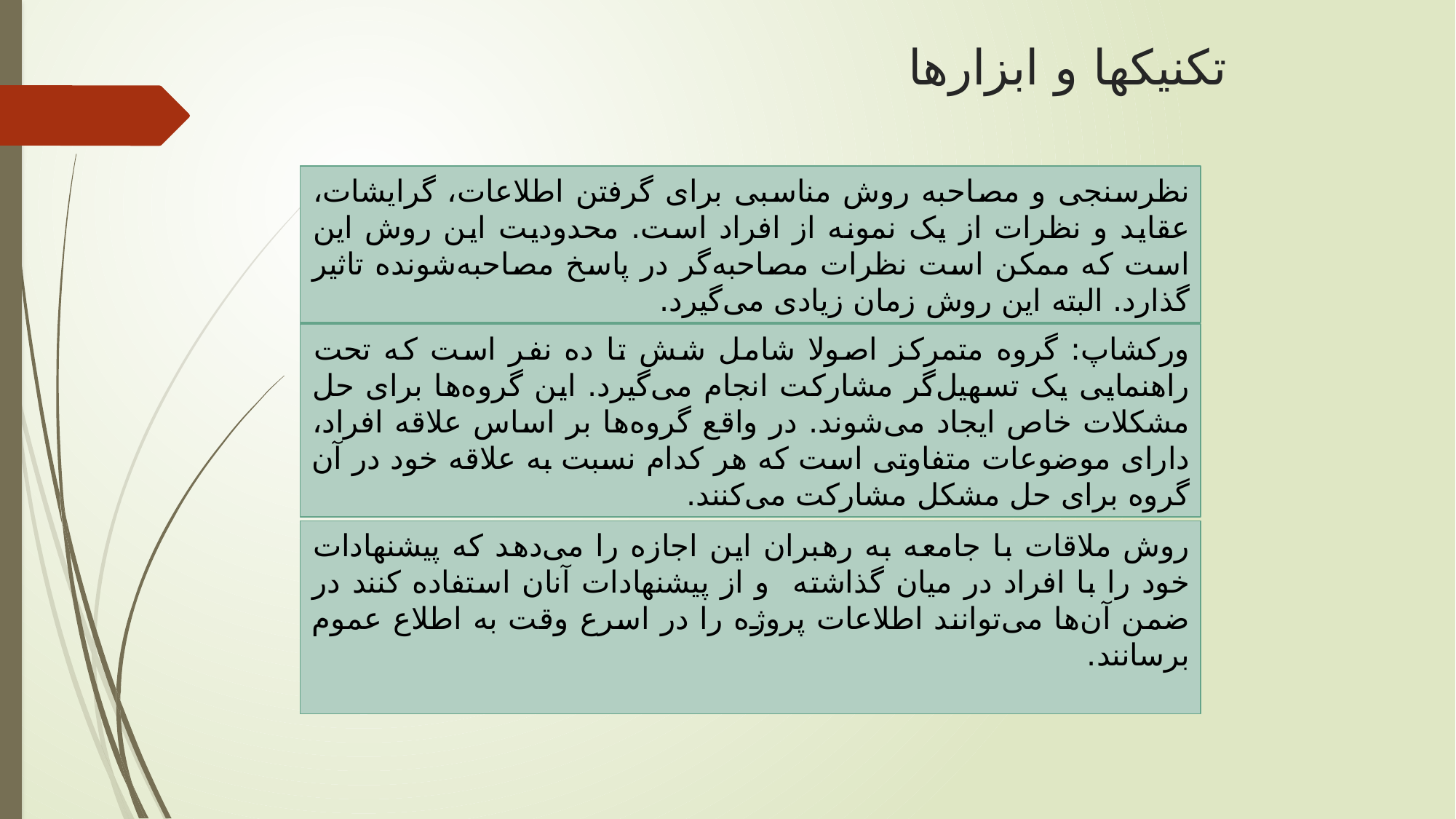

تکنیکها و ابزارها

نظرسنجی و مصاحبه روش مناسبی برای گرفتن اطلاعات، گرایشات، عقاید و نظرات از یک نمونه از افراد است. محدودیت این روش این است که ممکن است نظرات مصاحبه‌گر در پاسخ مصاحبه‌شونده تاثیر گذارد. البته‌ این روش زمان زیادی می‌گیرد.
ورکشاپ: گروه متمرکز اصولا شامل شش تا ده نفر است که تحت راهنمایی یک تسهیل‌گر مشارکت انجام می‌گیرد. این گروه‌ها برای حل مشکلات خاص ایجاد می‌شوند. در واقع گروه‌ها بر اساس علاقه افراد، دارای موضوعات متفاوتی است که هر کدام نسبت به علاقه خود در آن گروه برای حل مشکل مشارکت می‌کنند.
روش ملاقات با جامعه به رهبران این اجازه را می‌دهد که پیشنهادات خود را با افراد در میان گذاشته  و از پیشنهادات آنان استفاده کنند در ضمن آن‌ها می‌توانند اطلاعات پروژه را در اسرع وقت به اطلاع عموم برسانند.